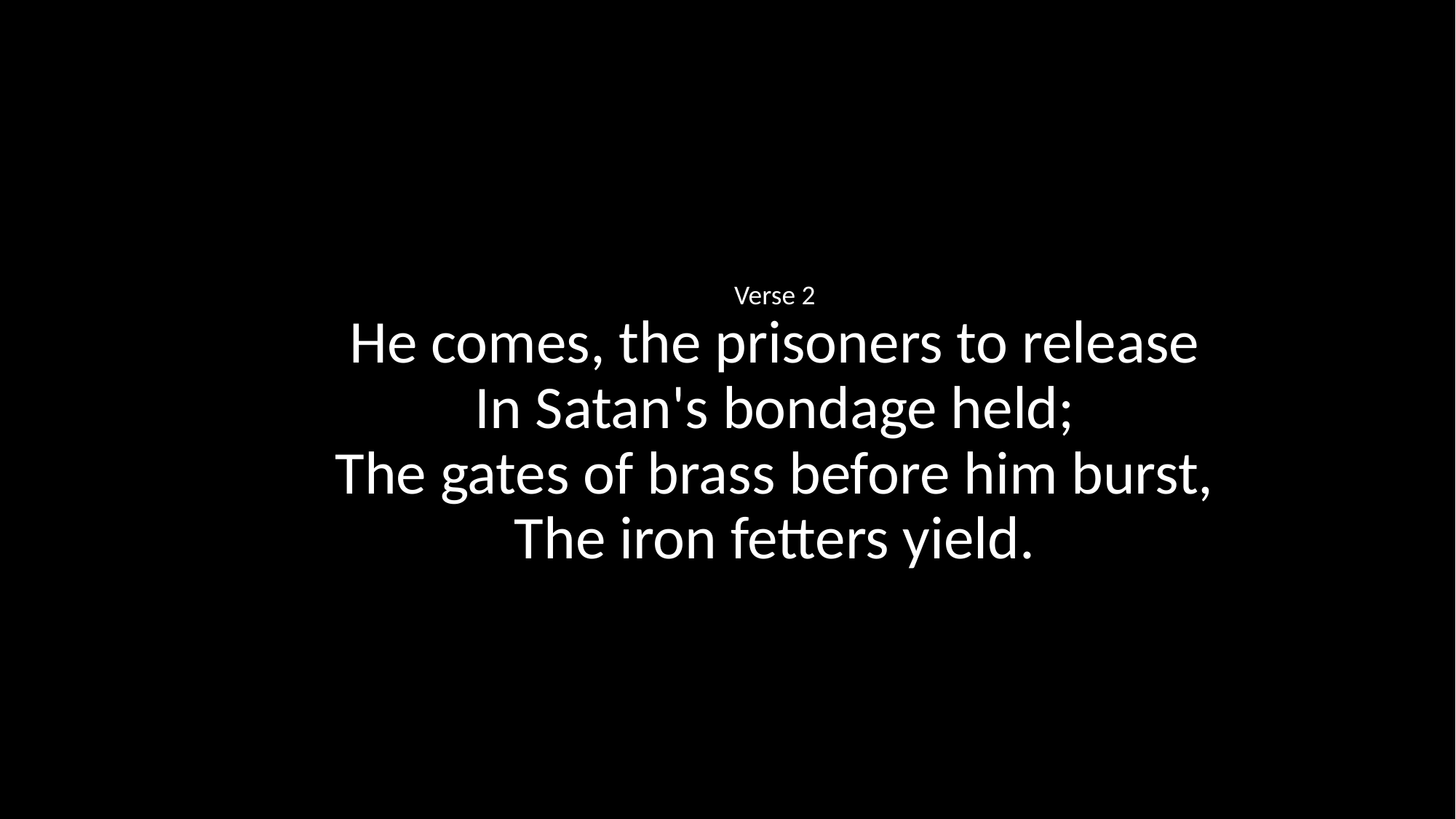

# Verse 2 He comes, the prisoners to release In Satan's bondage held; The gates of brass before him burst, The iron fetters yield.